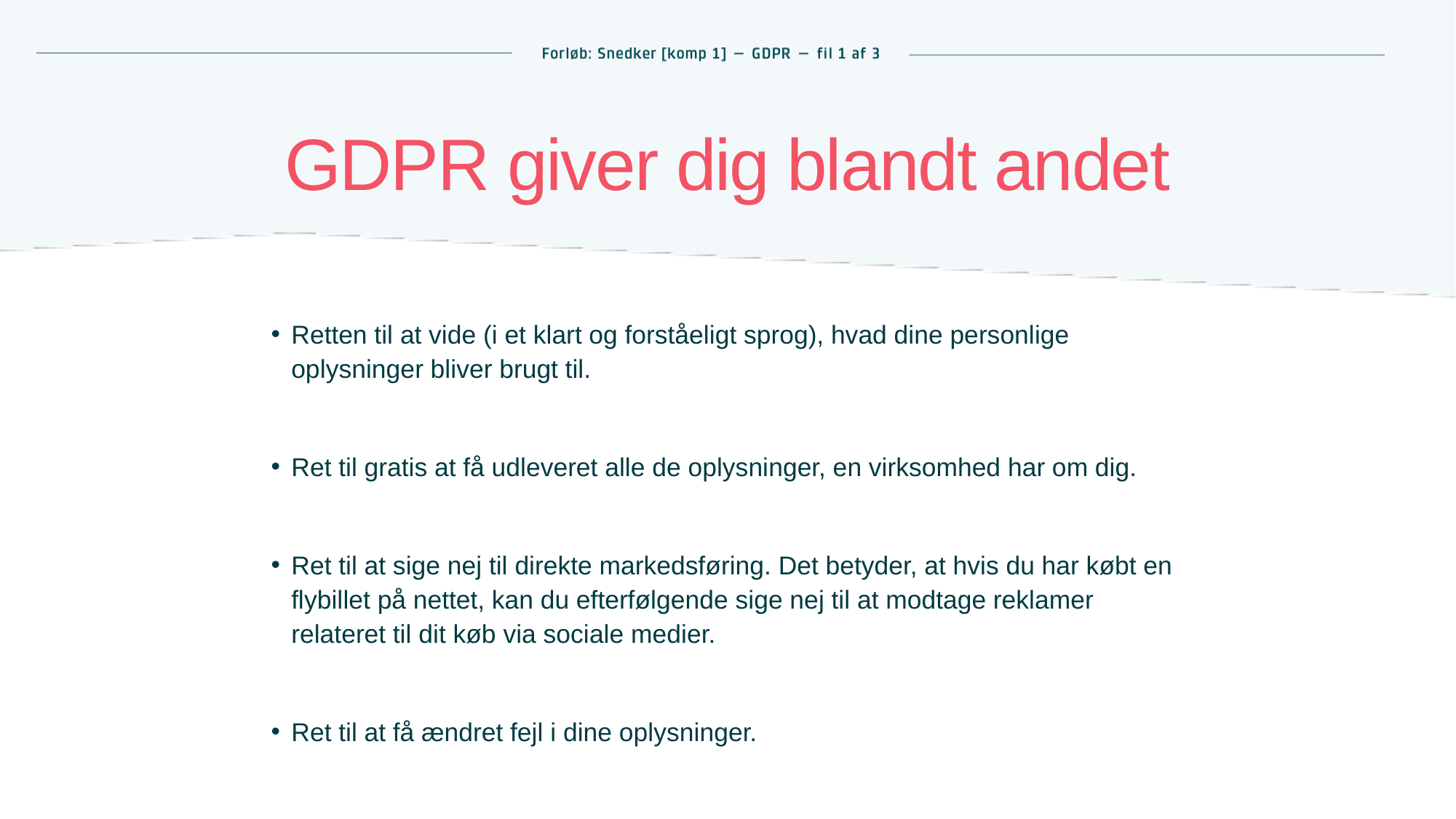

# GDPR giver dig blandt andet
Retten til at vide (i et klart og forståeligt sprog), hvad dine personlige oplysninger bliver brugt til.

Ret til gratis at få udleveret alle de oplysninger, en virksomhed har om dig.

Ret til at sige nej til direkte markedsføring. Det betyder, at hvis du har købt en flybillet på nettet, kan du efterfølgende sige nej til at modtage reklamer relateret til dit køb via sociale medier.

Ret til at få ændret fejl i dine oplysninger.
8